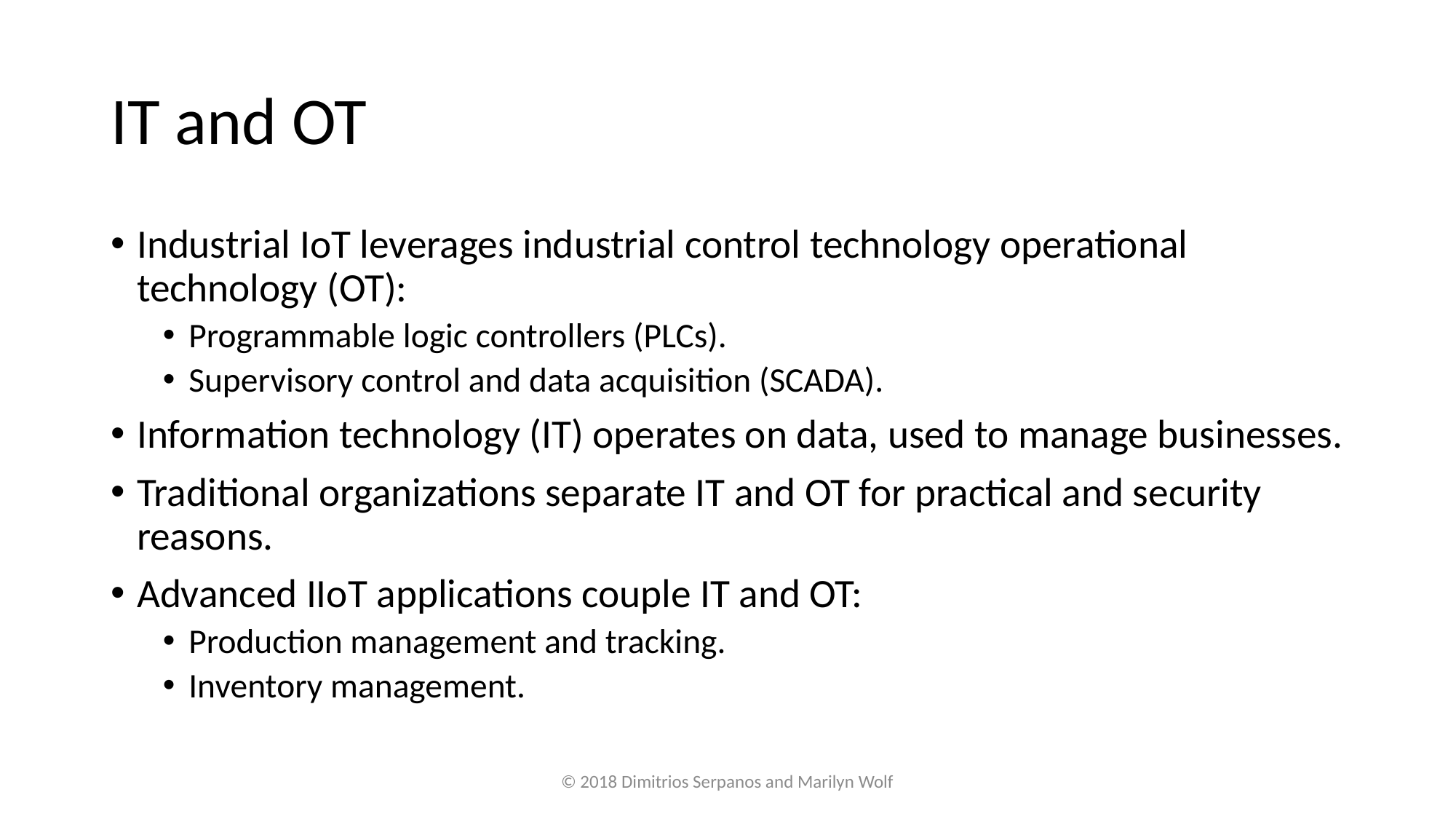

# IT and OT
Industrial IoT leverages industrial control technology operational technology (OT):
Programmable logic controllers (PLCs).
Supervisory control and data acquisition (SCADA).
Information technology (IT) operates on data, used to manage businesses.
Traditional organizations separate IT and OT for practical and security reasons.
Advanced IIoT applications couple IT and OT:
Production management and tracking.
Inventory management.
© 2018 Dimitrios Serpanos and Marilyn Wolf